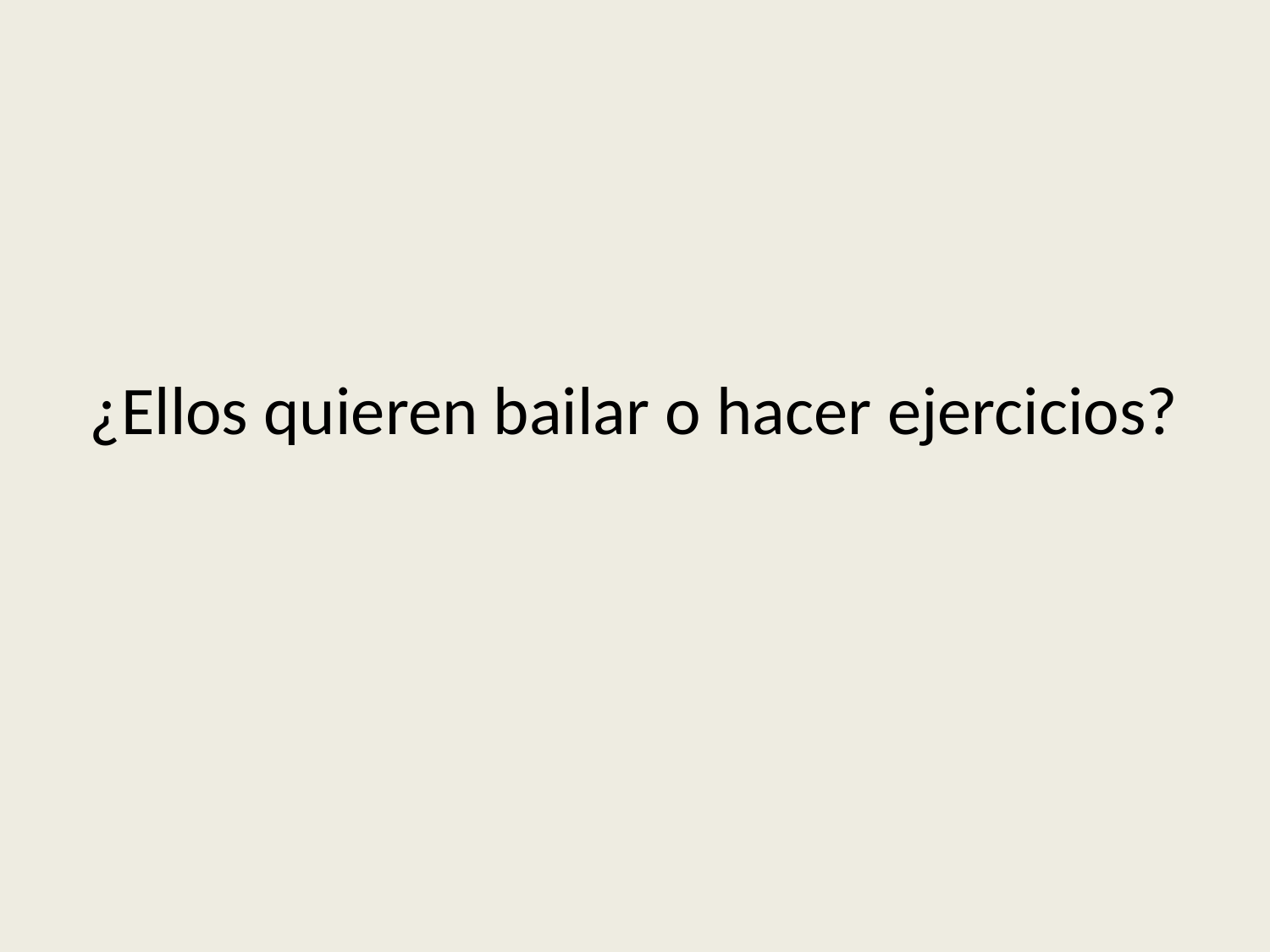

# ¿Ellos quieren bailar o hacer ejercicios?